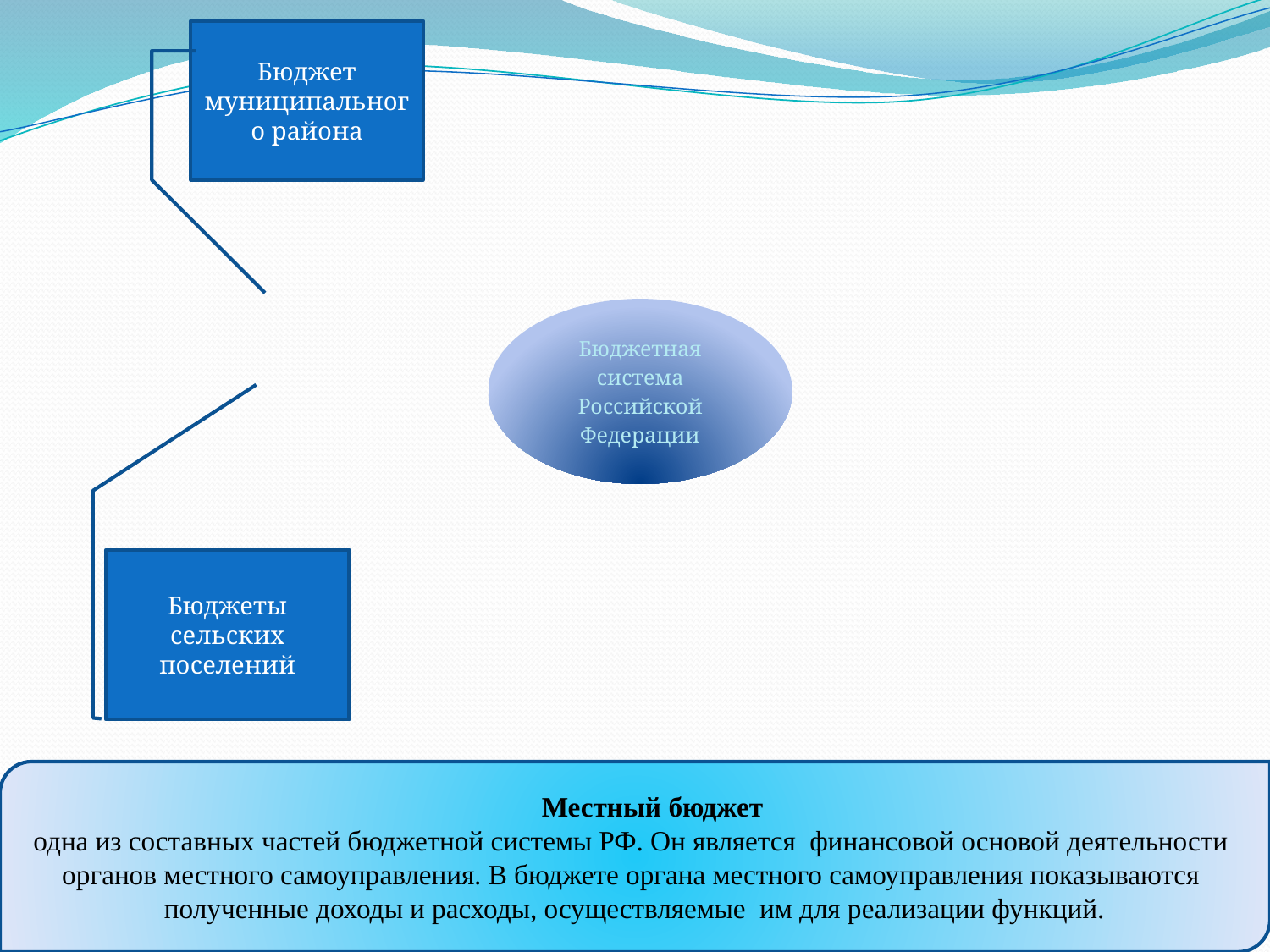

Бюджетная система Российской Федерации
Бюджет муниципального района
Бюджеты сельских поселений

     Местный бюджет
одна из составных частей бюджетной системы РФ. Он является  финансовой основой деятельности  органов местного самоуправления. В бюджете органа местного самоуправления показываются  полученные доходы и расходы, осуществляемые  им для реализации функций.